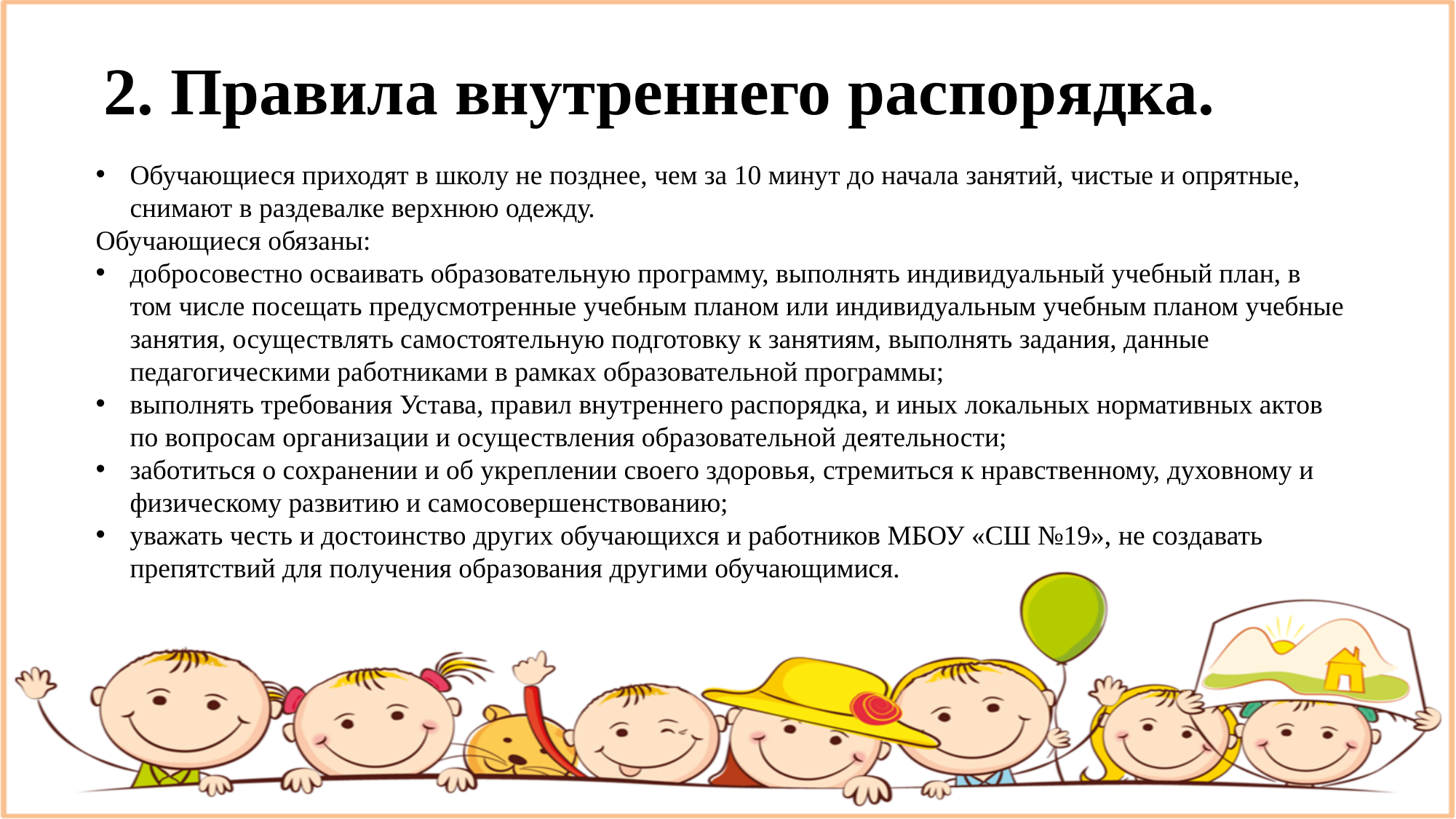

# 2. Правила внутреннего распорядка.

Обучающиеся приходят в школу не позднее, чем за 10 минут до начала занятий, чистые и опрятные, снимают в раздевалке верхнюю одежду.
Обучающиеся обязаны:
добросовестно осваивать образовательную программу, выполнять индивидуальный учебный план, в том числе посещать предусмотренные учебным планом или индивидуальным учебным планом учебные занятия, осуществлять самостоятельную подготовку к занятиям, выполнять задания, данные педагогическими работниками в рамках образовательной программы;
выполнять требования Устава, правил внутреннего распорядка, и иных локальных нормативных актов по вопросам организации и осуществления образовательной деятельности;
заботиться о сохранении и об укреплении своего здоровья, стремиться к нравственному, духовному и физическому развитию и самосовершенствованию;
уважать честь и достоинство других обучающихся и работников МБОУ «СШ №19», не создавать препятствий для получения образования другими обучающимися.